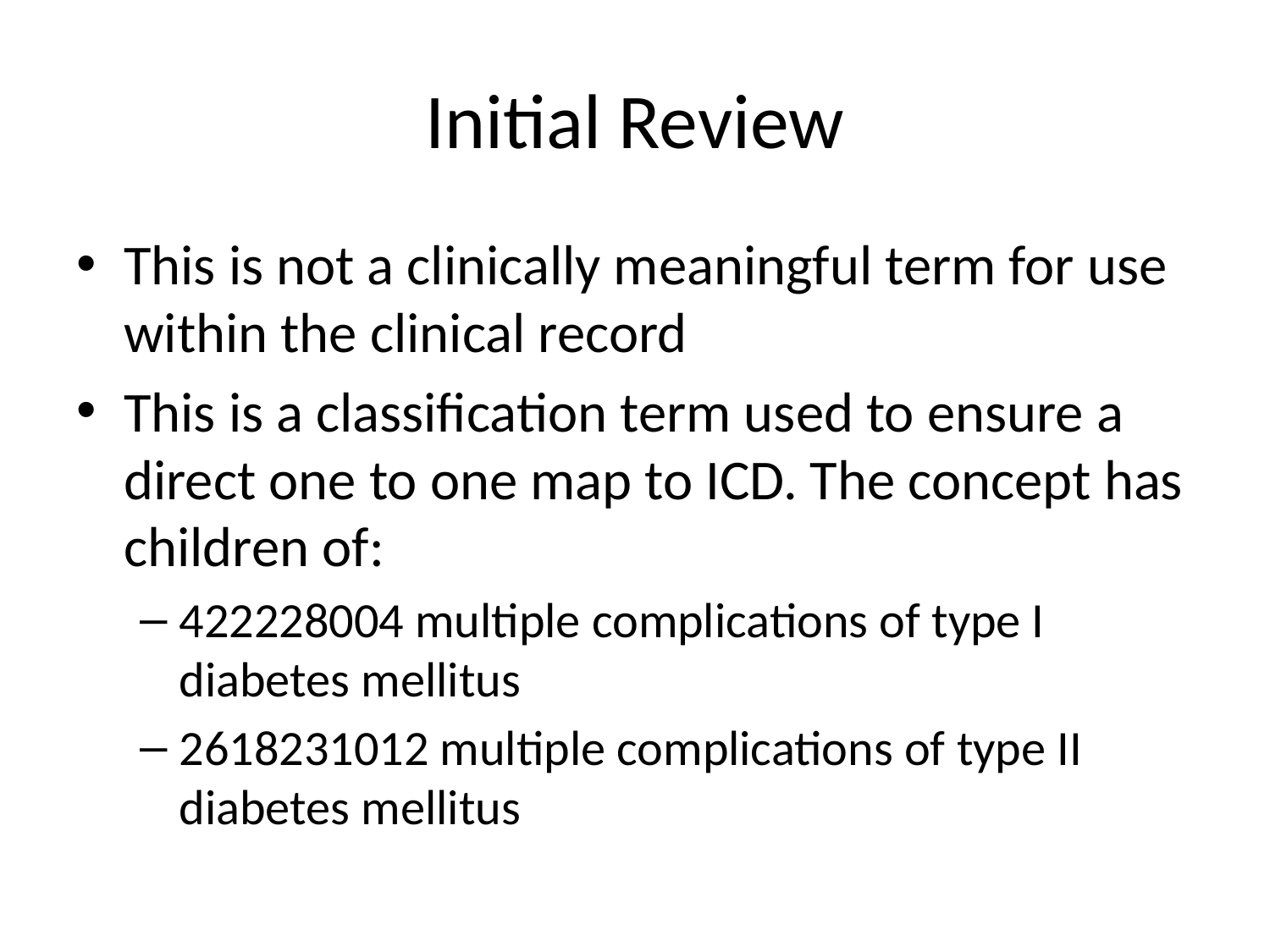

# Initial Review
This is not a clinically meaningful term for use within the clinical record
This is a classification term used to ensure a direct one to one map to ICD. The concept has children of:
422228004 multiple complications of type I diabetes mellitus
2618231012 multiple complications of type II diabetes mellitus